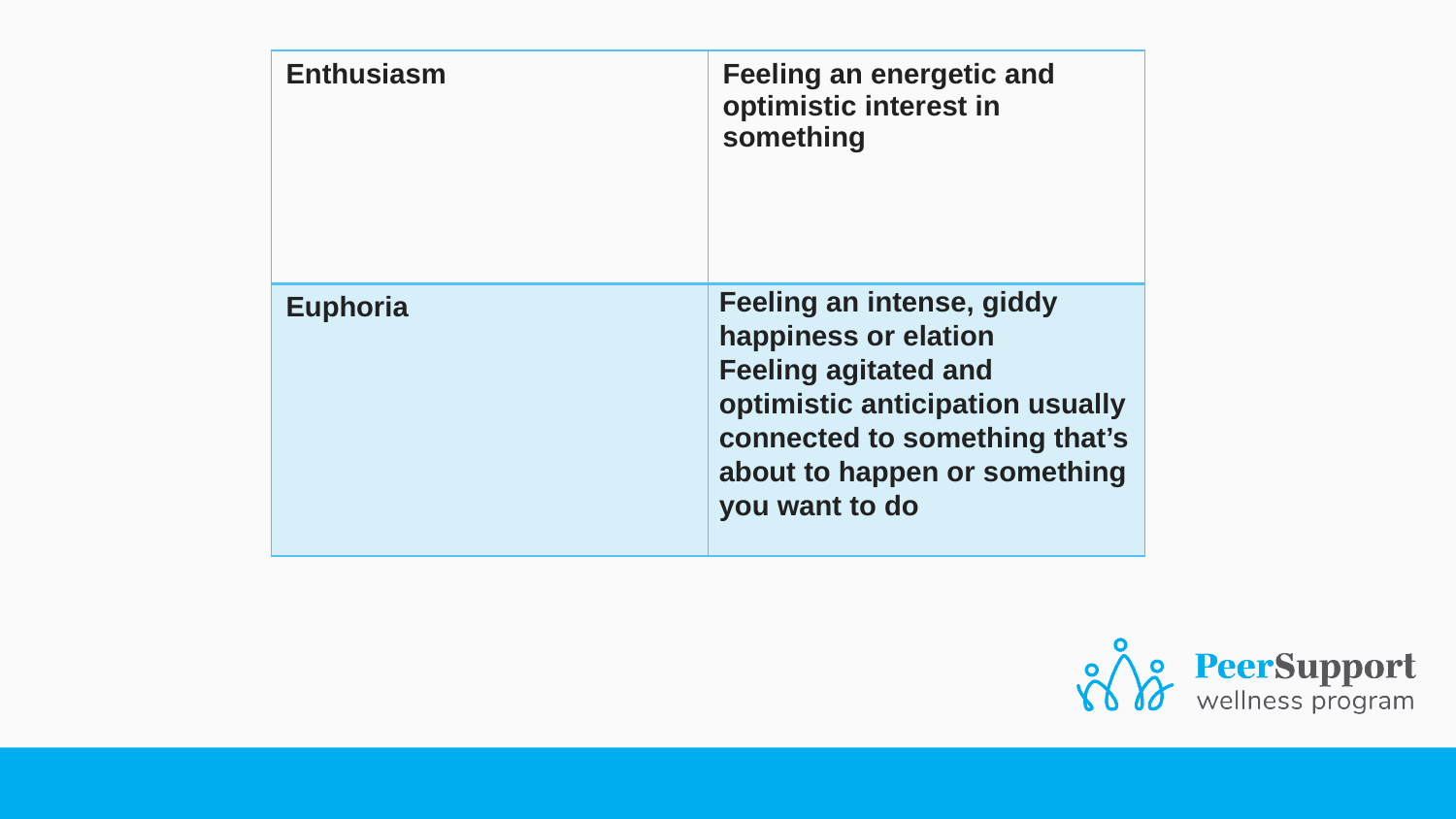

| Enthusiasm | Feeling an energetic and optimistic interest in something |
| --- | --- |
| Euphoria | Feeling an intense, giddy happiness or elation Feeling agitated and optimistic anticipation usually connected to something that’s about to happen or something you want to do |